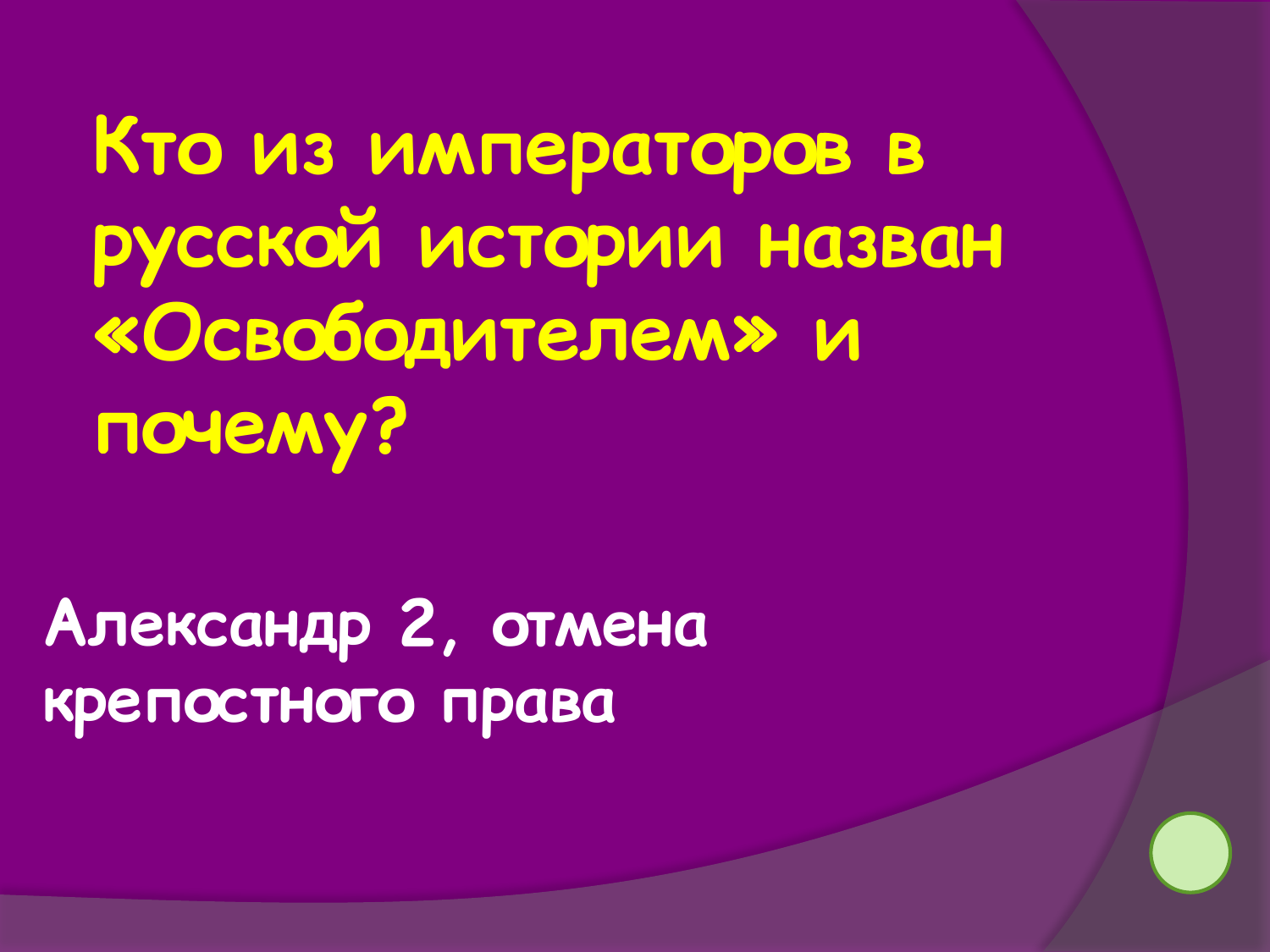

Кто из императоров в русской истории назван «Освободителем» и почему?
Александр 2, отмена крепостного права